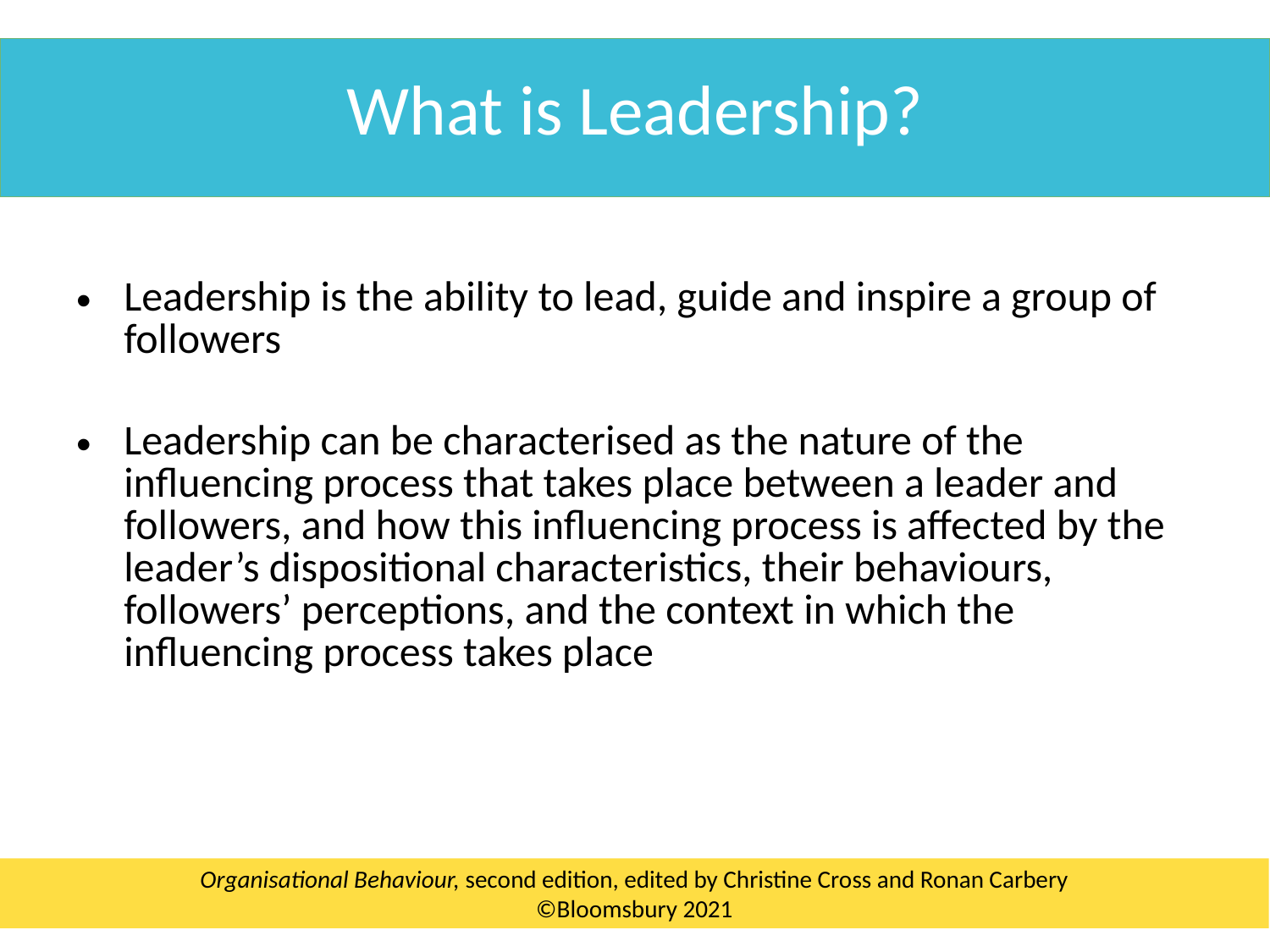

What is Leadership?

Leadership is the ability to lead, guide and inspire a group of followers

Leadership can be characterised as the nature of the influencing process that takes place between a leader and followers, and how this influencing process is affected by the leader’s dispositional characteristics, their behaviours, followers’ perceptions, and the context in which the influencing process takes place